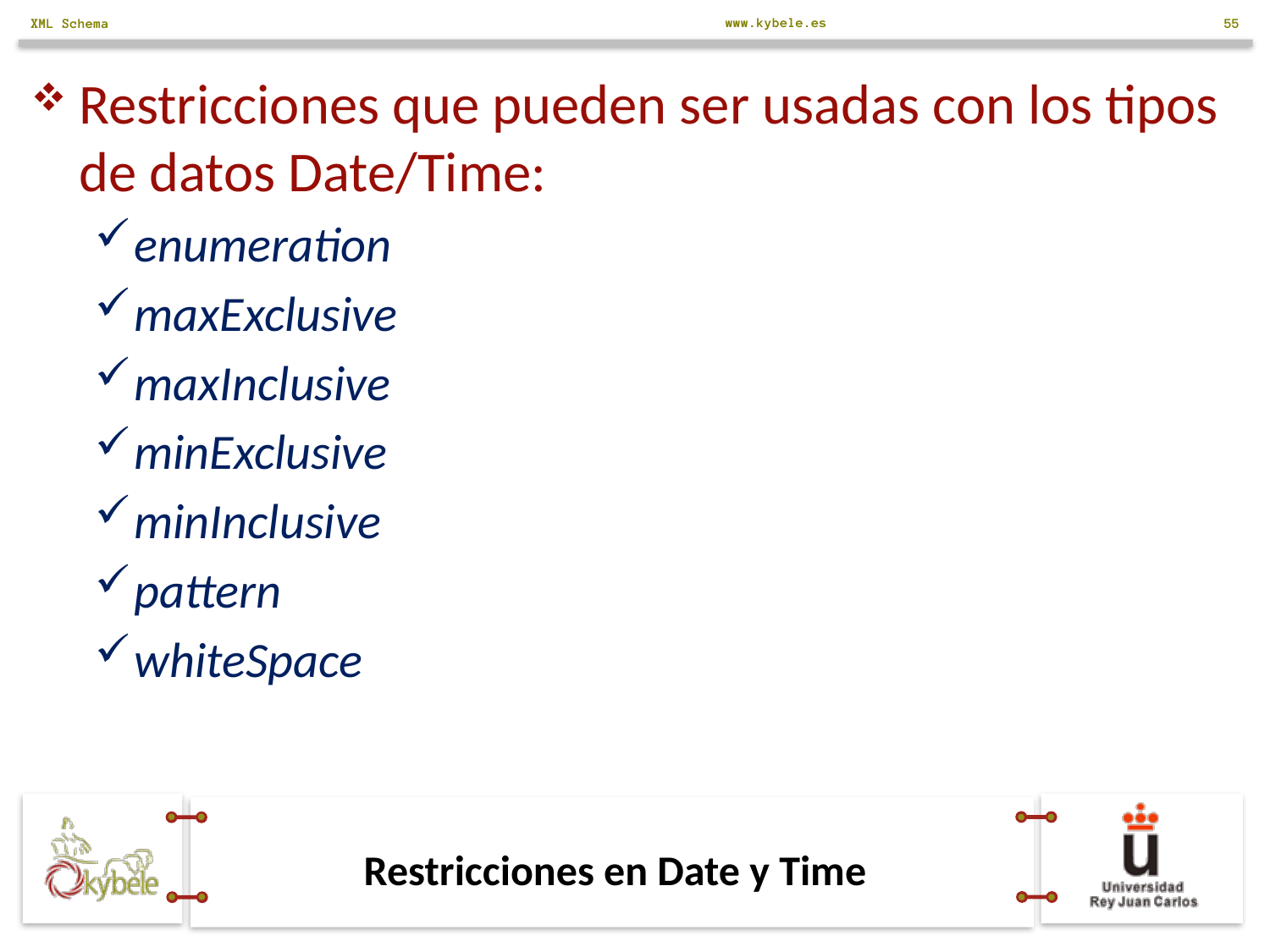

XML Schema
55
Restricciones que pueden ser usadas con los tipos de datos Date/Time:
enumeration
maxExclusive
maxInclusive
minExclusive
minInclusive
pattern
whiteSpace
# Restricciones en Date y Time